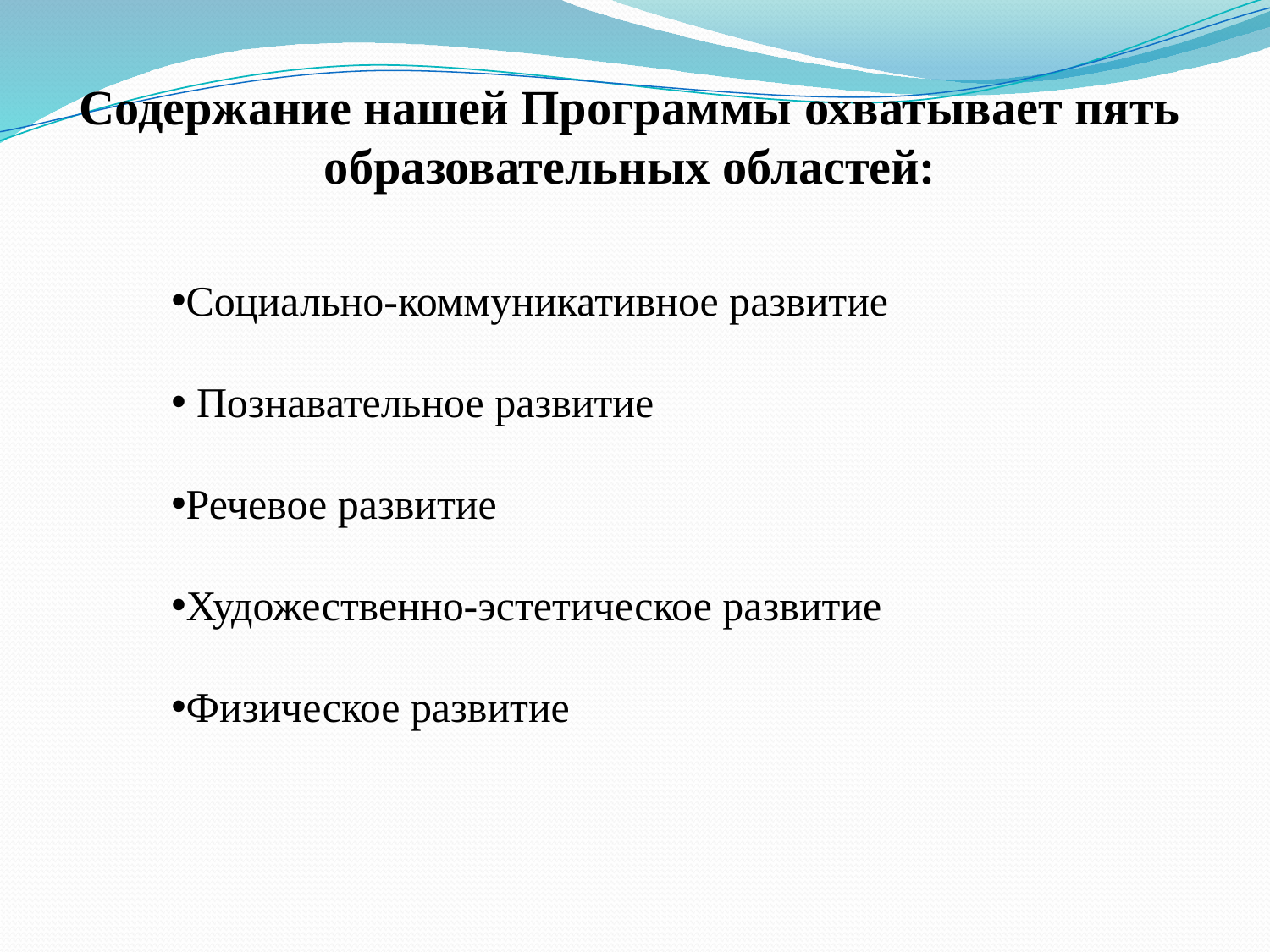

Содержание нашей Программы охватывает пять образовательных областей:
Социально-коммуникативное развитие

 Познавательное развитие

Речевое развитие

Художественно-эстетическое развитие

Физическое развитие